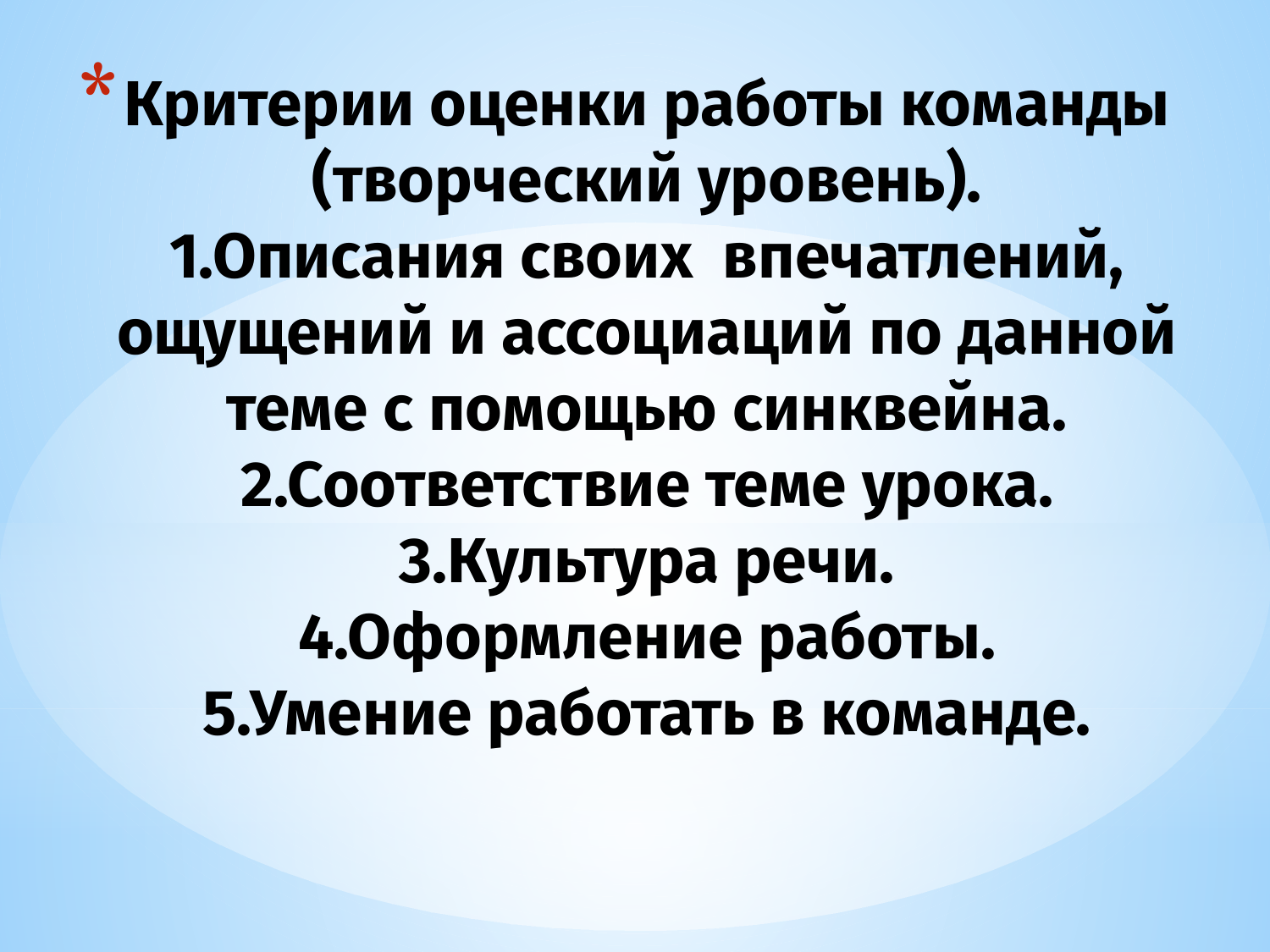

# Критерии оценки работы команды (творческий уровень). 1.Описания своих  впечатлений, ощущений и ассоциаций по данной теме с помощью синквейна. 2.Соответствие теме урока. 3.Культура речи. 4.Оформление работы. 5.Умение работать в команде.